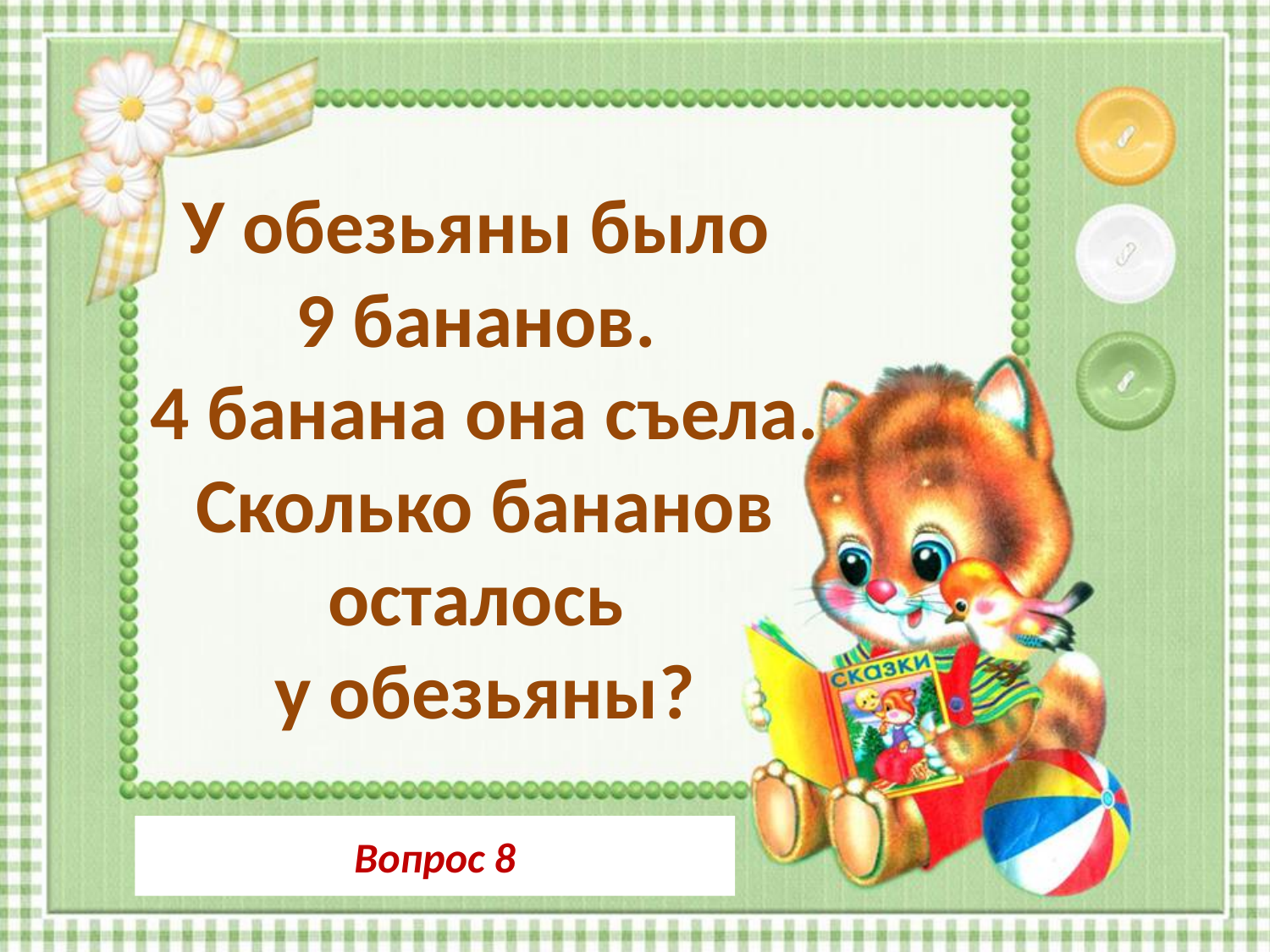

У обезьяны было
9 бананов.
4 банана она съела. Сколько бананов осталось
у обезьяны?
Вопрос 8